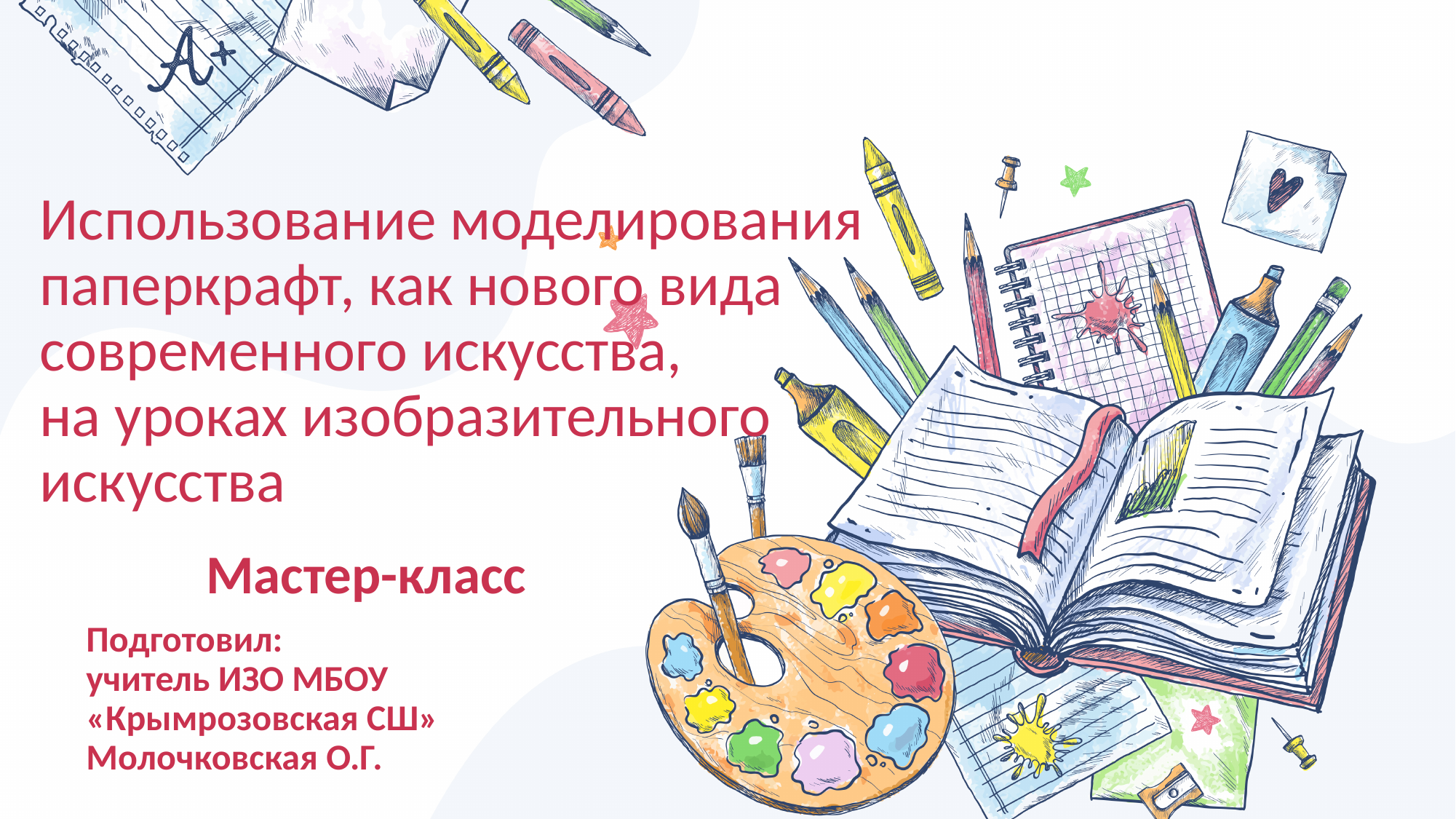

# Использование моделирования паперкрафт, как нового вида современного искусства, на уроках изобразительного искусства
           Мастер-класс
Подготовил:
учитель ИЗО МБОУ
«Крымрозовская СШ»
Молочковская О.Г.